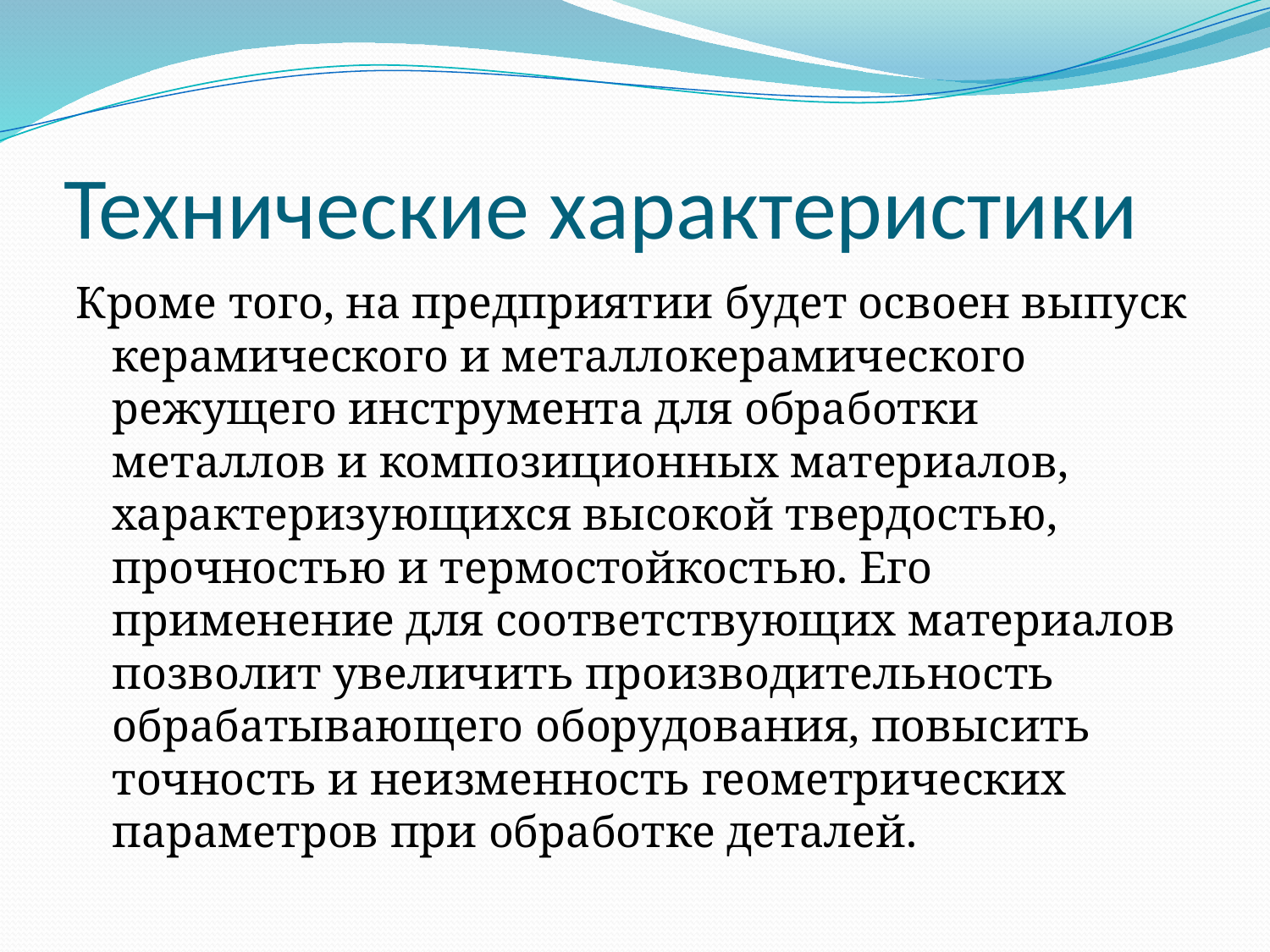

# Технические характеристики
Кроме того, на предприятии будет освоен выпуск керамического и металлокерамического режущего инструмента для обработки металлов и композиционных материалов, характеризующихся высокой твердостью, прочностью и термостойкостью. Его применение для соответствующих материалов позволит увеличить производительность обрабатывающего оборудования, повысить точность и неизменность геометрических параметров при обработке деталей.